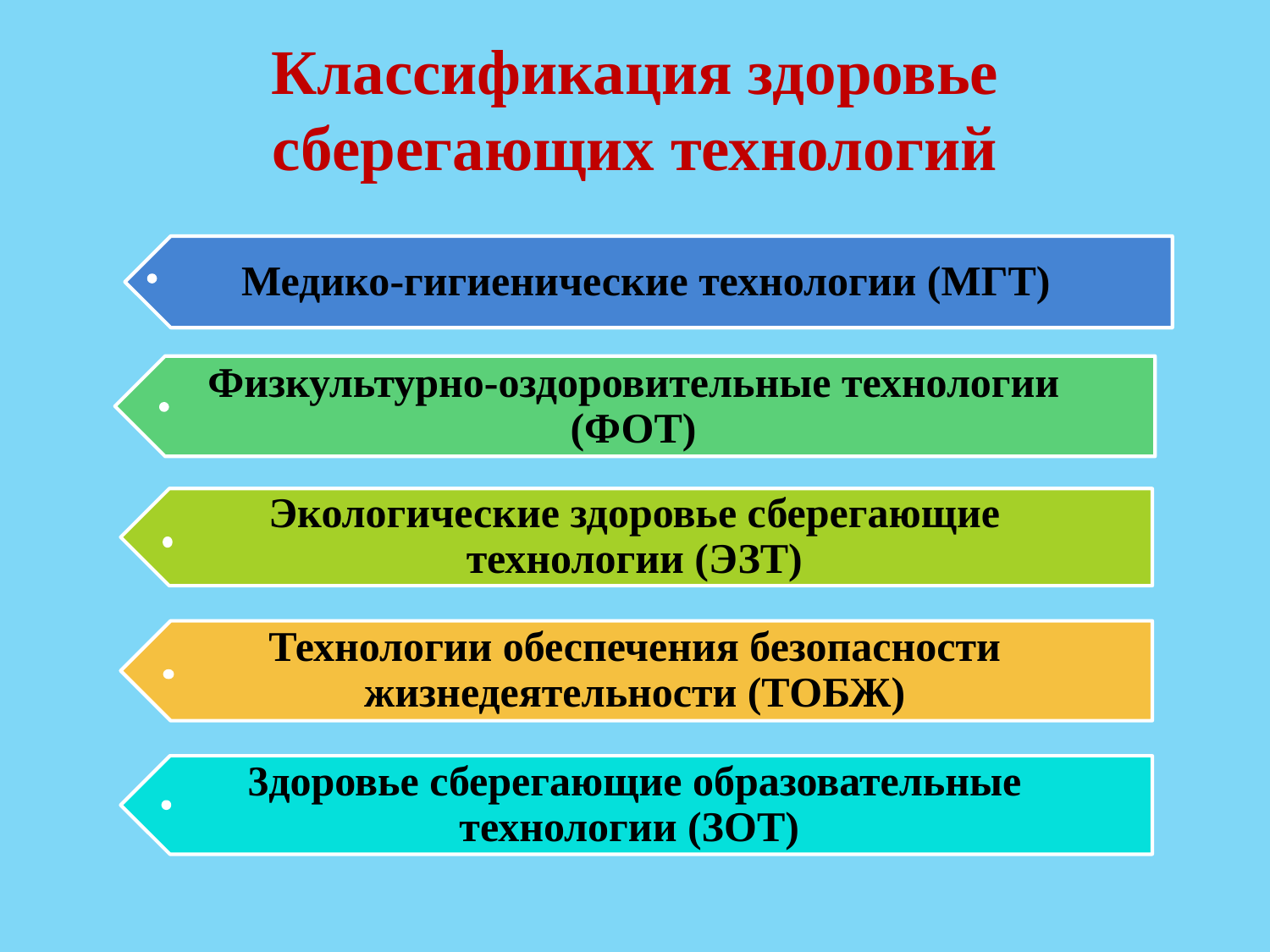

# Классификация здоровье сберегающих технологий
Медико-гигиенические технологии (МГТ)
Физкультурно-оздоровительные технологии (ФОТ)
Экологические здоровье сберегающие технологии (ЭЗТ)
Технологии обеспечения безопасности жизнедеятельности (ТОБЖ)
3доровье сберегающие образовательные технологии (ЗОТ)